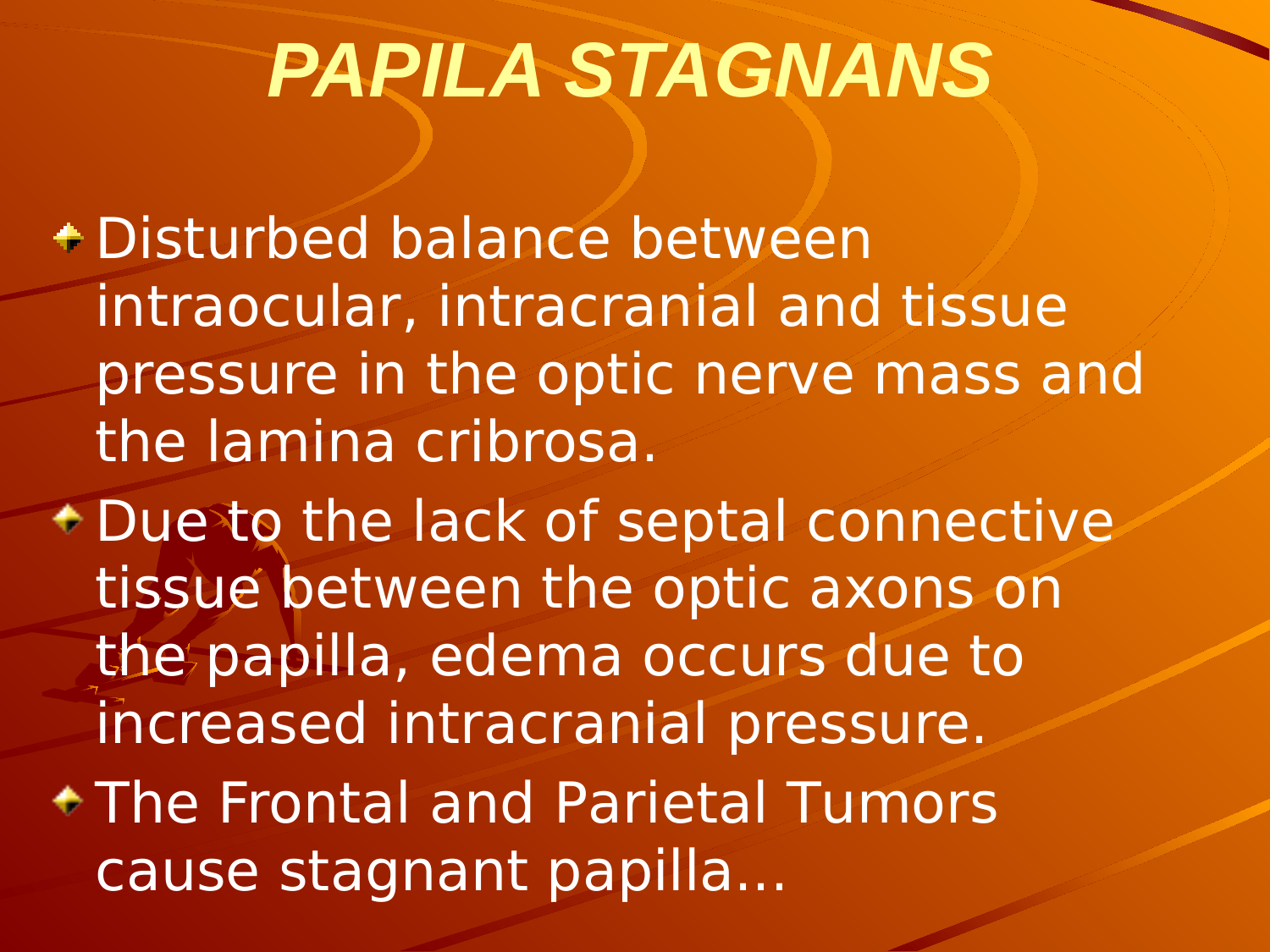

# PAPILA STAGNANS
Disturbed balance between intraocular, intracranial and tissue pressure in the optic nerve mass and the lamina cribrosa.
Due to the lack of septal connective tissue between the optic axons on the papilla, edema occurs due to increased intracranial pressure.
The Frontal and Parietal Tumors cause stagnant papilla...